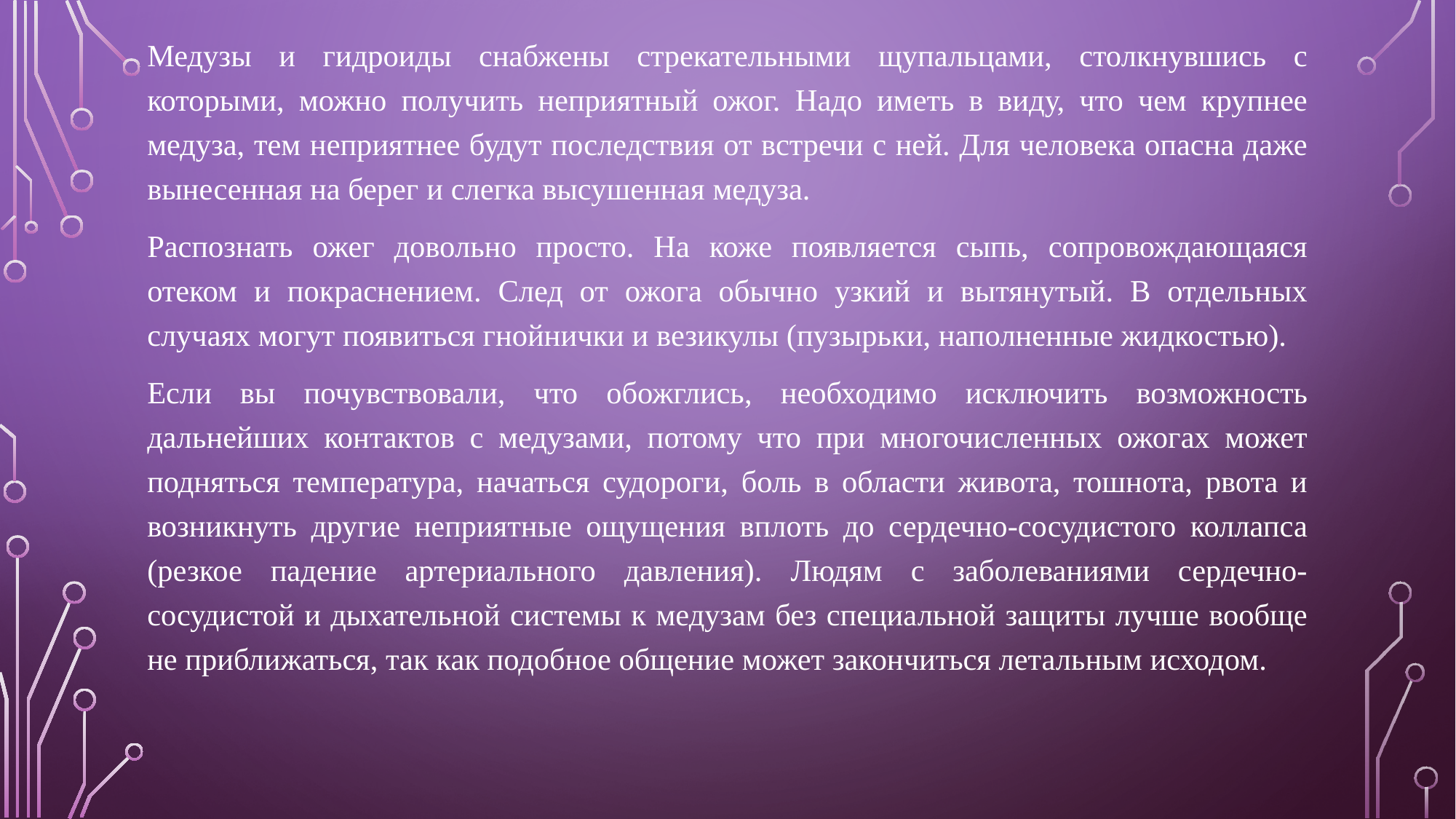

Медузы и гидроиды снабжены стрекательными щупальцами, столкнувшись с которыми, можно получить неприятный ожог. Надо иметь в виду, что чем крупнее медуза, тем неприятнее будут последствия от встречи с ней. Для человека опасна даже вынесенная на берег и слегка высушенная медуза.
Распознать ожег довольно просто. На коже появляется сыпь, сопровождающаяся отеком и покраснением. След от ожога обычно узкий и вытянутый. В отдельных случаях могут появиться гнойнички и везикулы (пузырьки, наполненные жидкостью).
Если вы почувствовали, что обожглись, необходимо исключить возможность дальнейших контактов с медузами, потому что при многочисленных ожогах может подняться температура, начаться судороги, боль в области живота, тошнота, рвота и возникнуть другие неприятные ощущения вплоть до сердечно-сосудистого коллапса (резкое падение артериального давления). Людям с заболеваниями сердечно-сосудистой и дыхательной системы к медузам без специальной защиты лучше вообще не приближаться, так как подобное общение может закончиться летальным исходом.